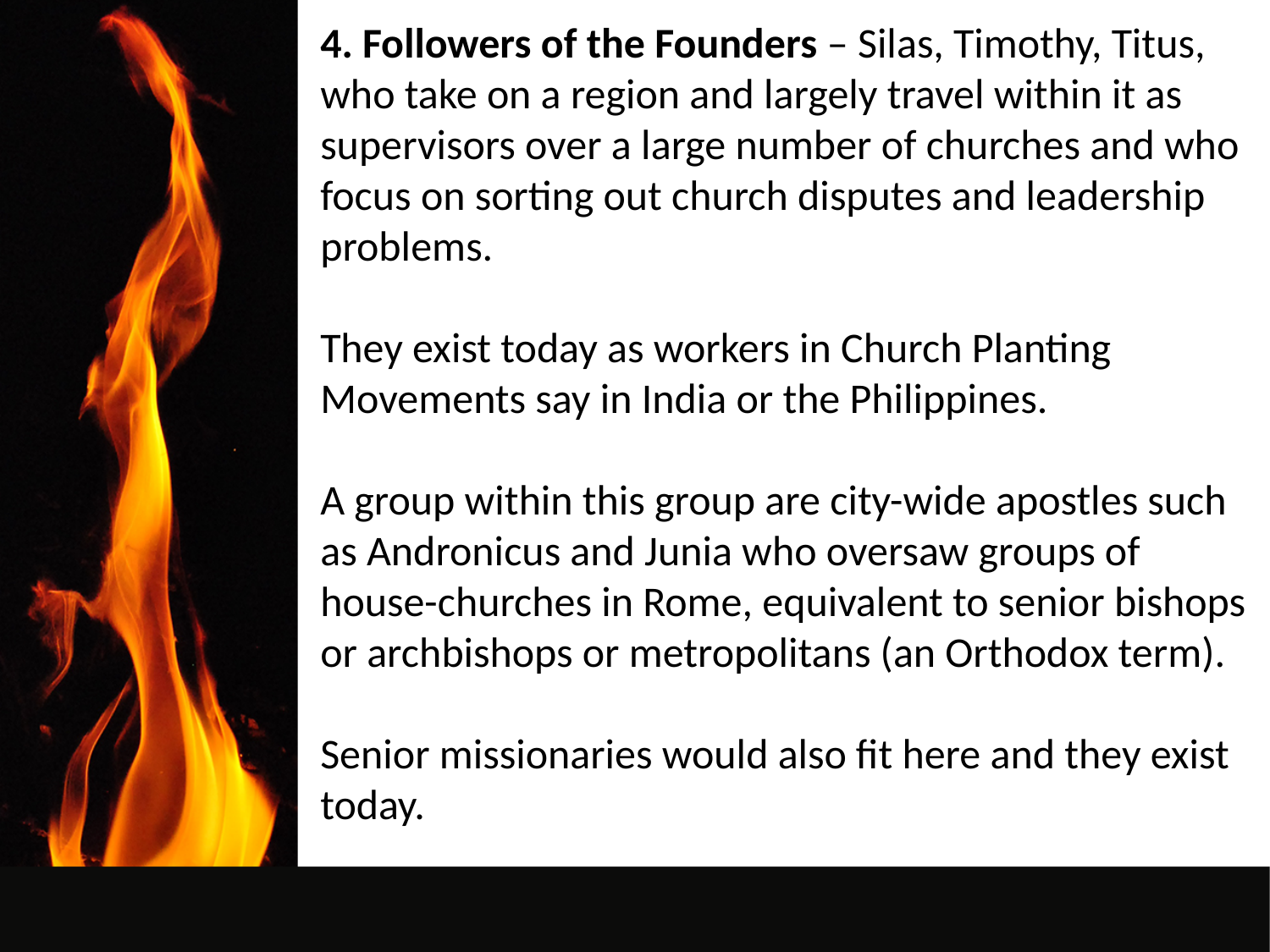

4. Followers of the Founders – Silas, Timothy, Titus, who take on a region and largely travel within it as supervisors over a large number of churches and who focus on sorting out church disputes and leadership problems.
They exist today as workers in Church Planting Movements say in India or the Philippines.
A group within this group are city-wide apostles such as Andronicus and Junia who oversaw groups of house-churches in Rome, equivalent to senior bishops or archbishops or metropolitans (an Orthodox term).
Senior missionaries would also fit here and they exist today.